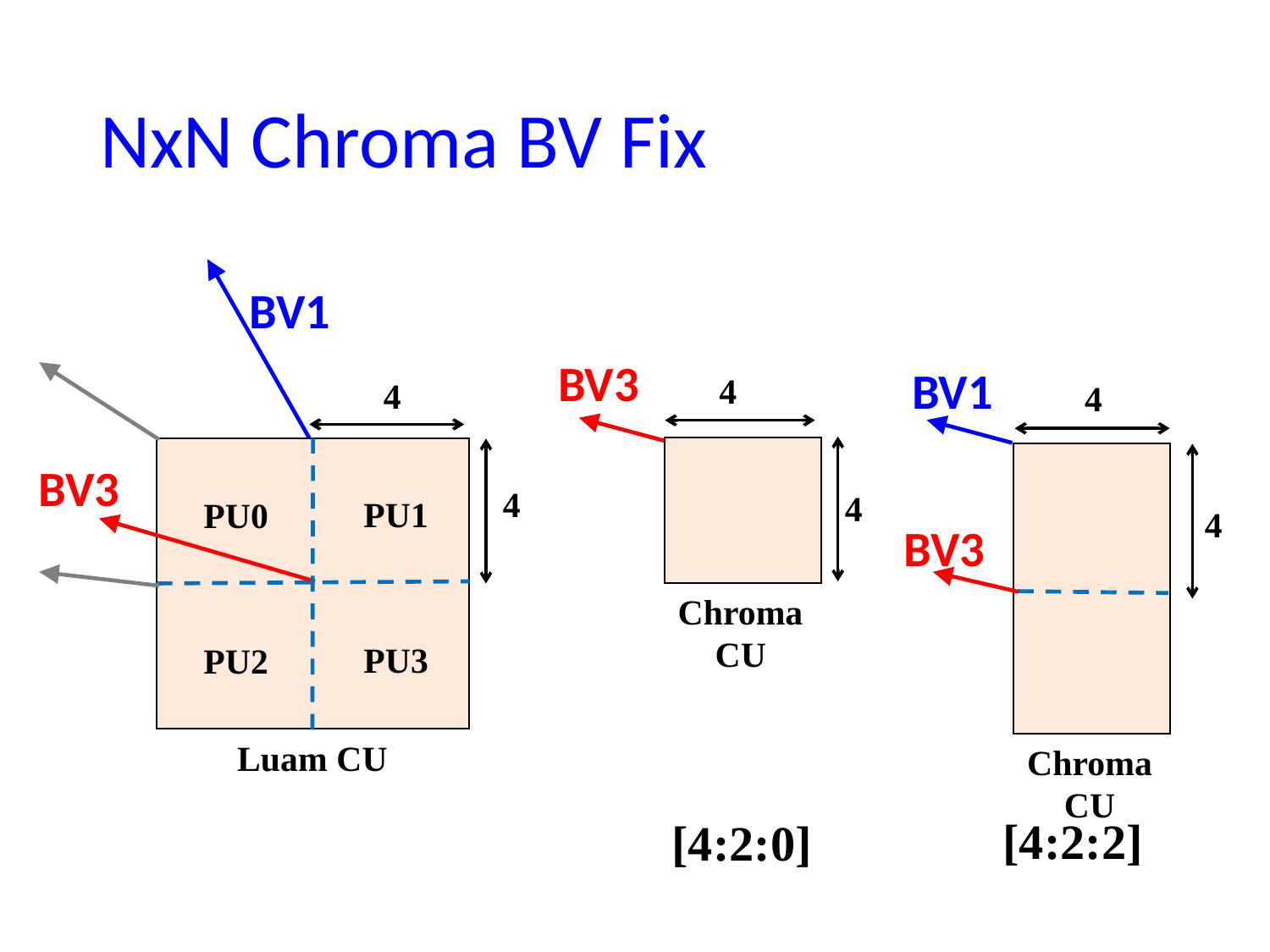

# NxN Chroma BV Fix

BV1
BV3
BV1
4
4
4

BV3
4
4
PU1
PU0
4
BV3
Chroma CU
PU3
PU2
Luam CU
Chroma CU
[4:2:2]
[4:2:0]